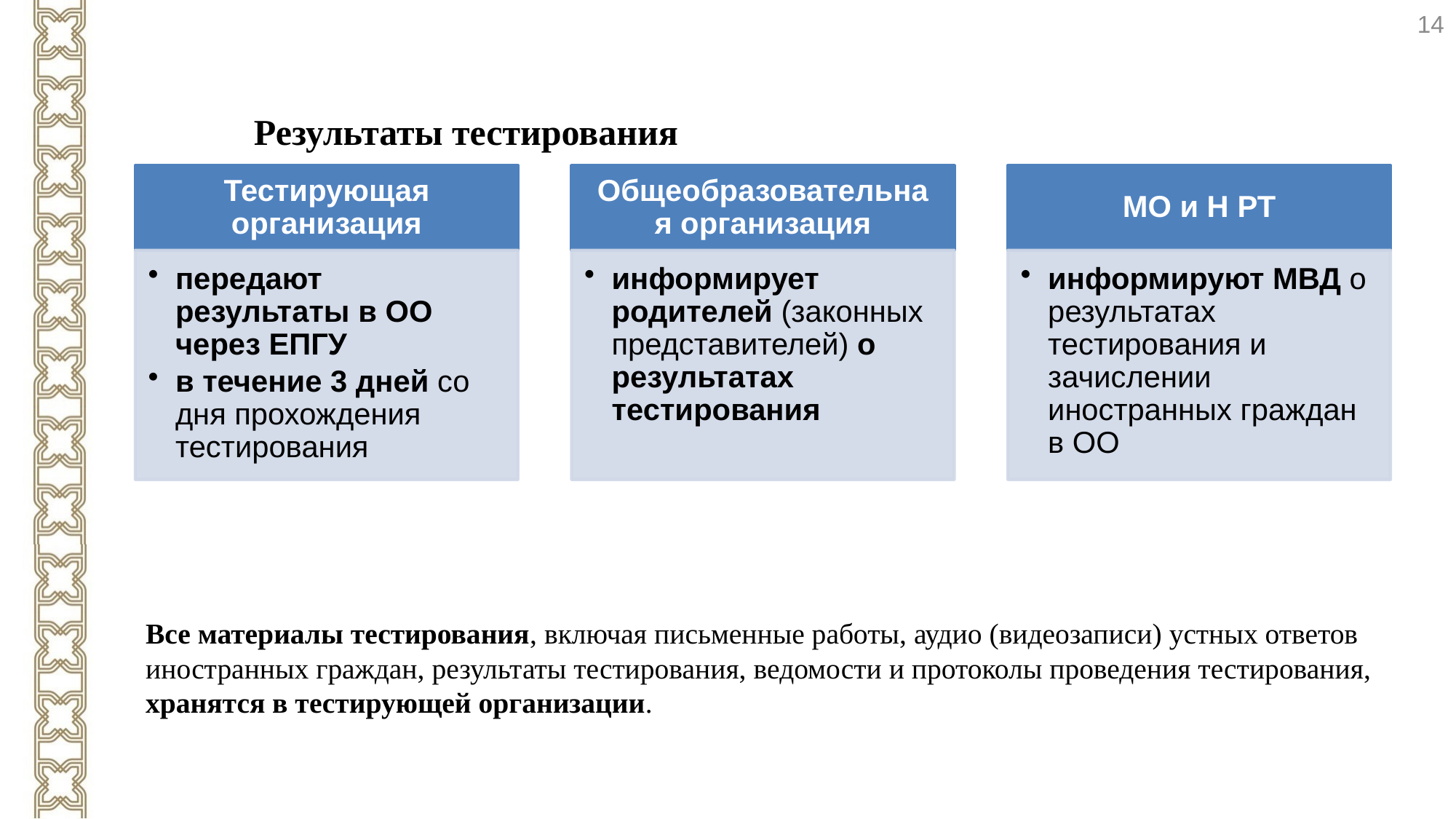

14
Тестирующая организация
передают результаты в ОО через ЕПГУ
в течение 3 дней со дня прохождения тестирования
Общеобразовательная организация
информирует родителей (законных представителей) о результатах тестирования
МО и Н РТ
информируют МВД о результатах тестирования и зачислении иностранных граждан в ОО
Результаты тестирования
Все материалы тестирования, включая письменные работы, аудио (видеозаписи) устных ответов иностранных граждан, результаты тестирования, ведомости и протоколы проведения тестирования, хранятся в тестирующей организации.